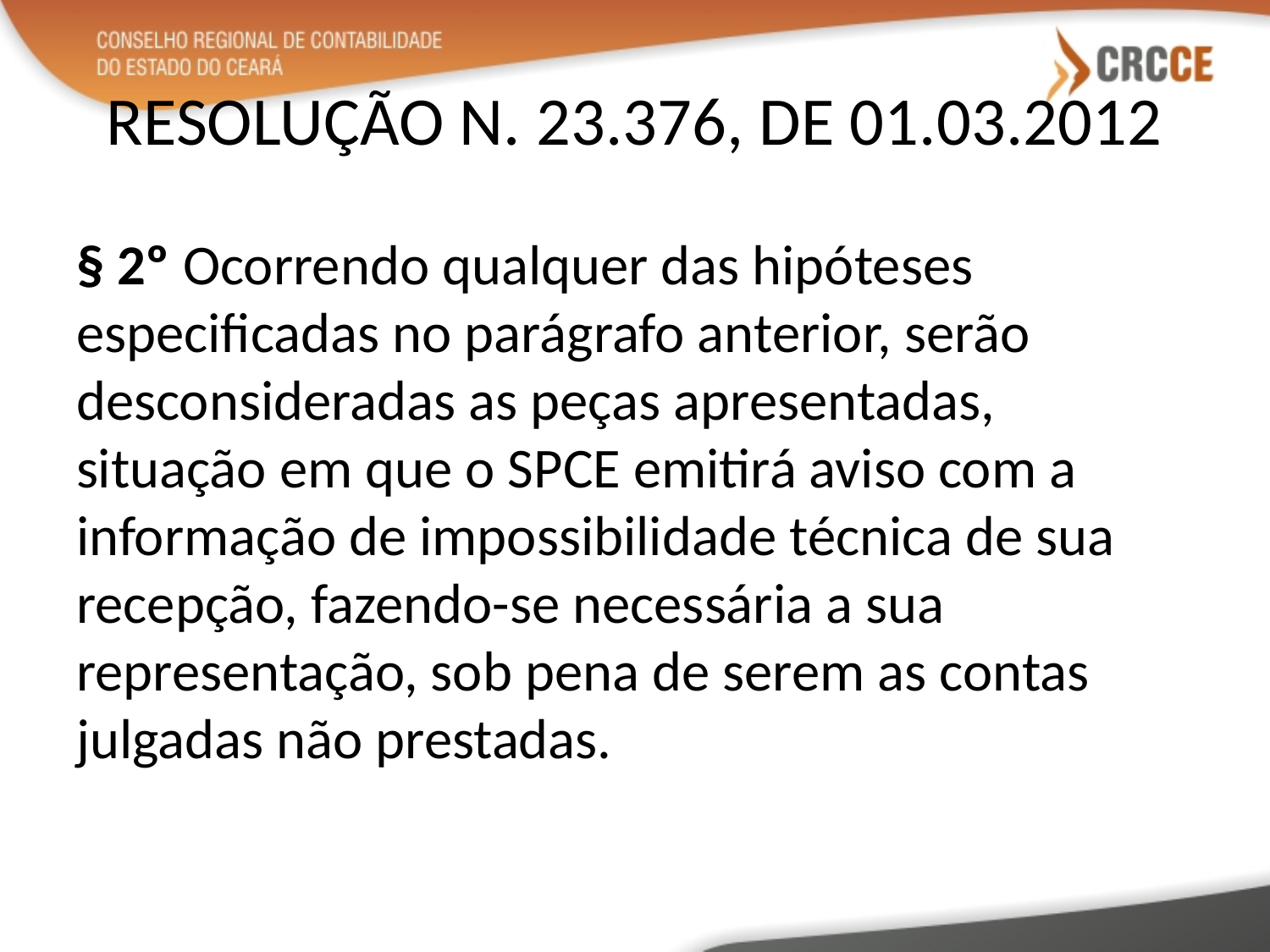

# RESOLUÇÃO N. 23.376, DE 01.03.2012
§ 2º Ocorrendo qualquer das hipóteses especificadas no parágrafo anterior, serão desconsideradas as peças apresentadas, situação em que o SPCE emitirá aviso com a informação de impossibilidade técnica de sua recepção, fazendo-se necessária a sua representação, sob pena de serem as contas julgadas não prestadas.